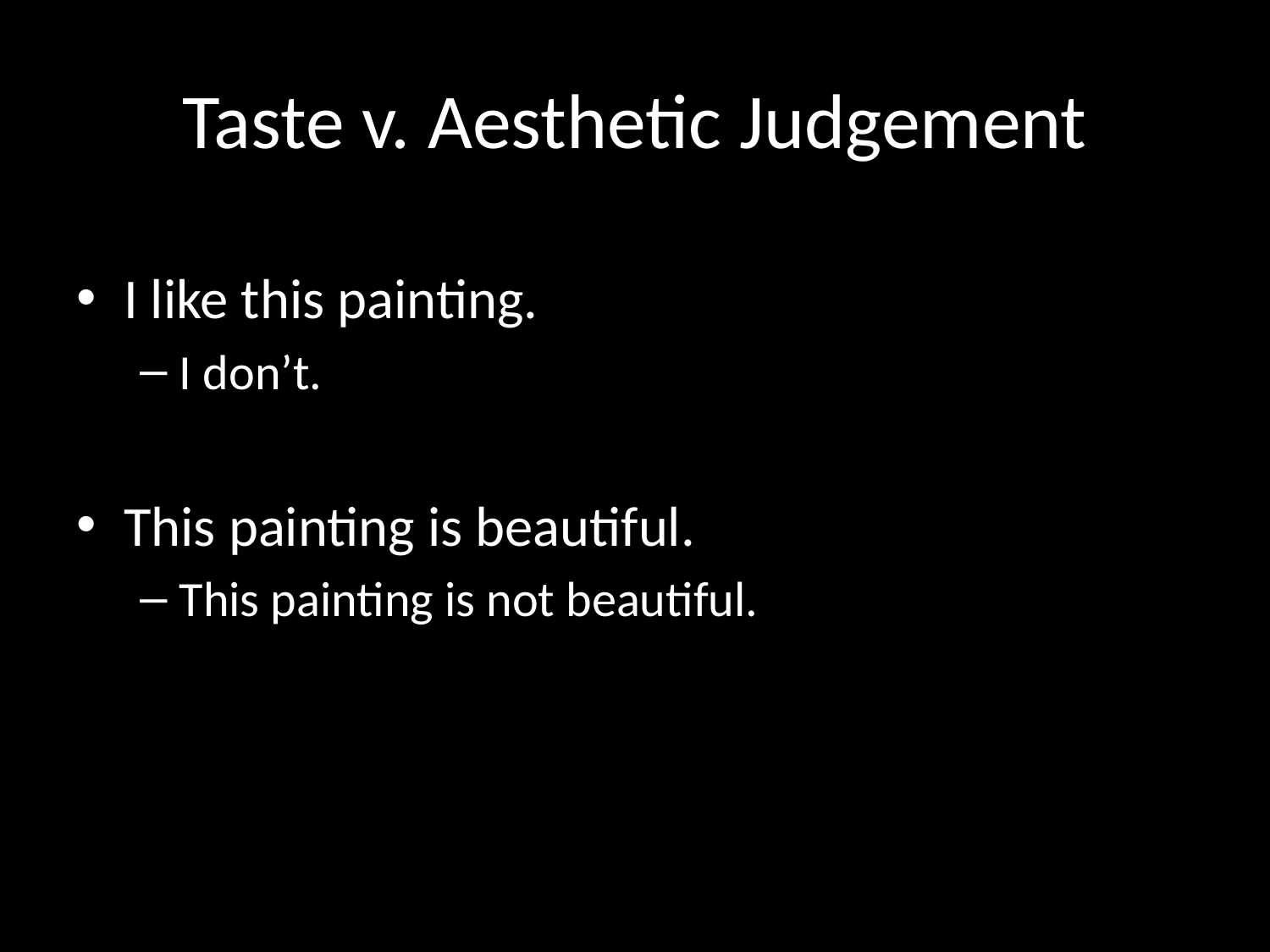

# Taste v. Aesthetic Judgement
I like this painting.
I don’t.

This painting is beautiful.
This painting is not beautiful.